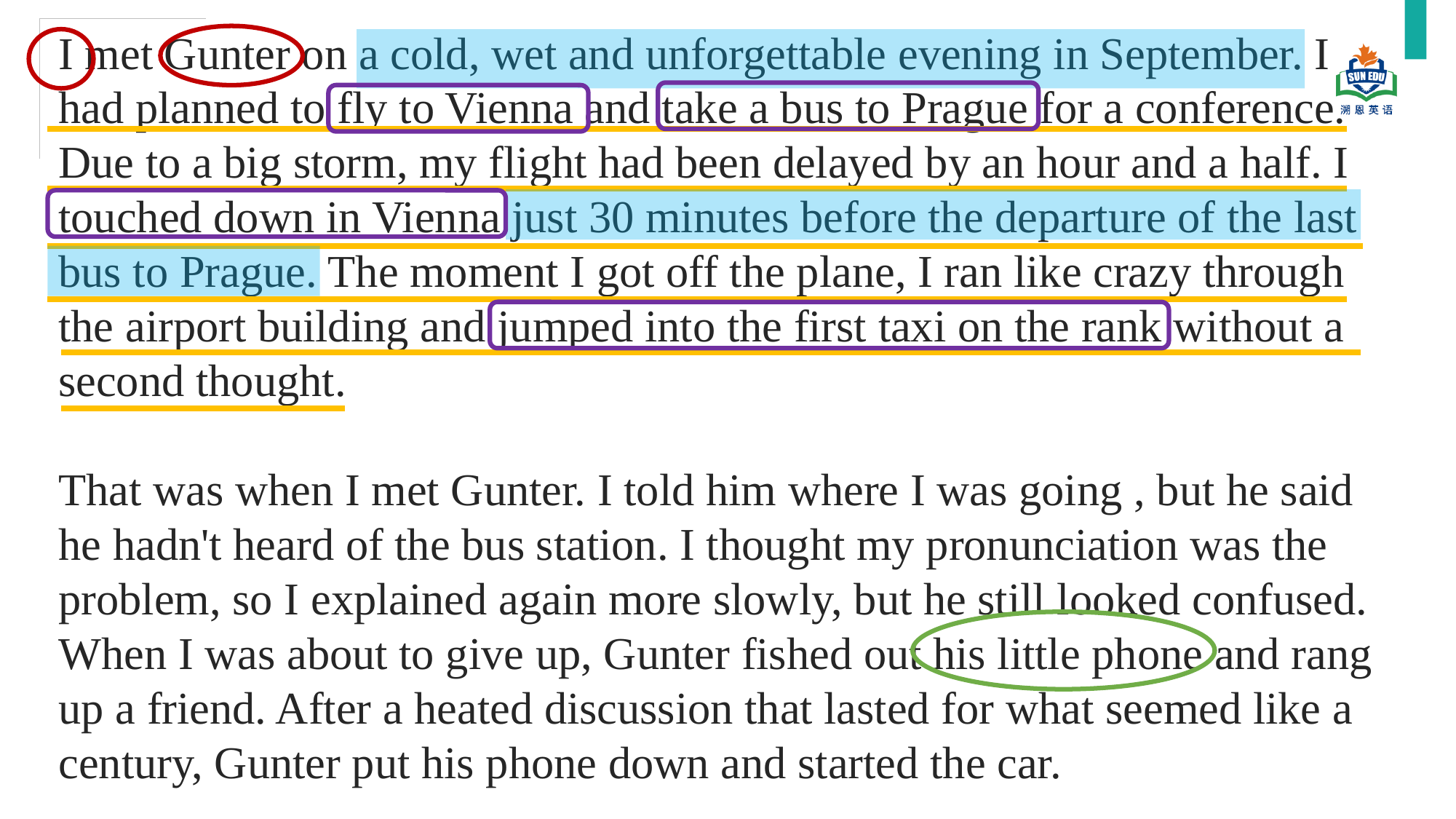

I met Gunter on a cold, wet and unforgettable evening in September. I had planned to fly to Vienna and take a bus to Prague for a conference. Due to a big storm, my flight had been delayed by an hour and a half. I touched down in Vienna just 30 minutes before the departure of the last bus to Prague. The moment I got off the plane, I ran like crazy through the airport building and jumped into the first taxi on the rank without a second thought.

That was when I met Gunter. I told him where I was going , but he said he hadn't heard of the bus station. I thought my pronunciation was the problem, so I explained again more slowly, but he still looked confused. When I was about to give up, Gunter fished out his little phone and rang up a friend. After a heated discussion that lasted for what seemed like a century, Gunter put his phone down and started the car.